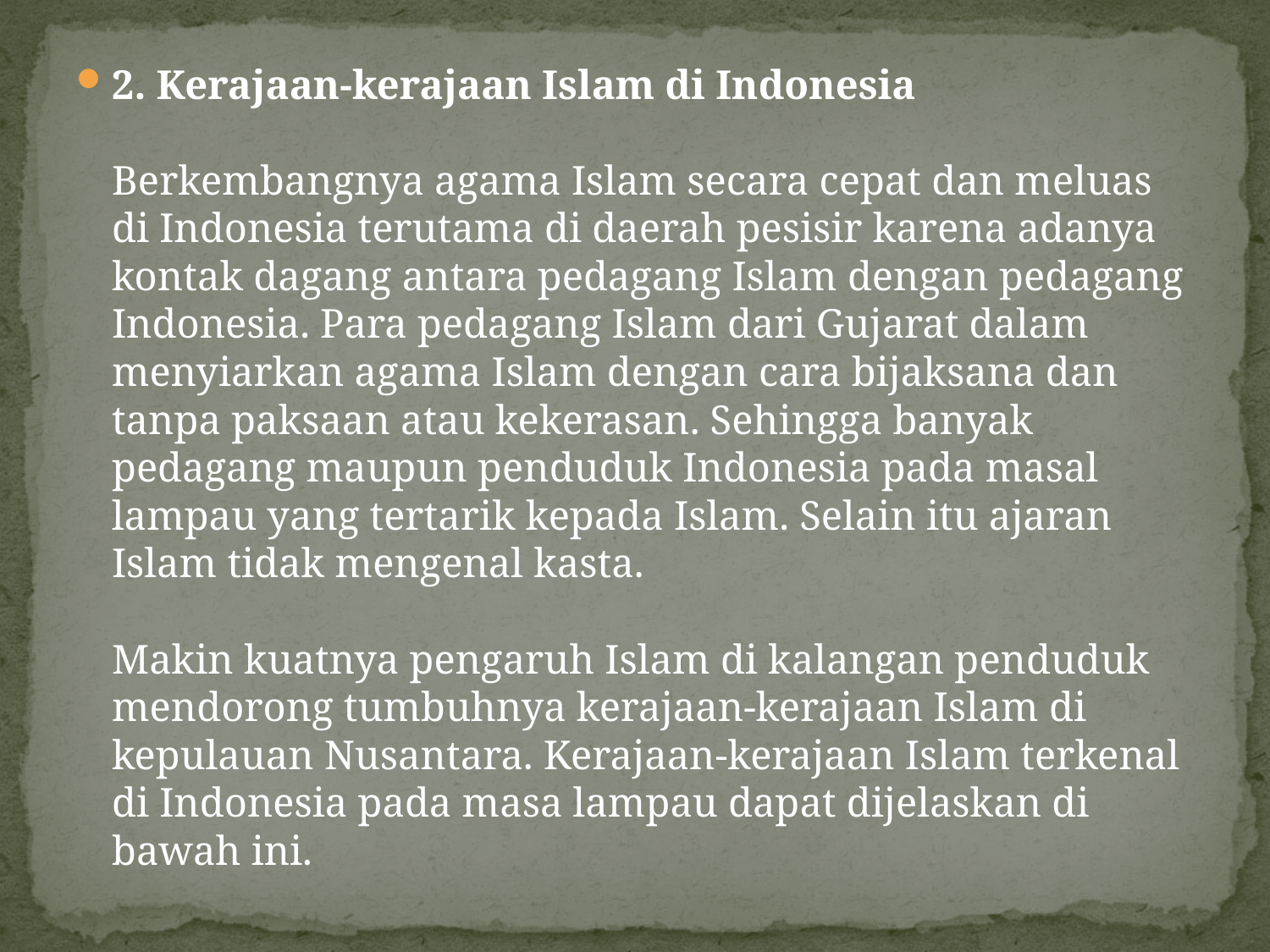

2. Kerajaan-kerajaan Islam di Indonesia
Berkembangnya agama Islam secara cepat dan meluas di Indonesia terutama di daerah pesisir karena adanya kontak dagang antara pedagang Islam dengan pedagang Indonesia. Para pedagang Islam dari Gujarat dalam menyiarkan agama Islam dengan cara bijaksana dan tanpa paksaan atau kekerasan. Sehingga banyak pedagang maupun penduduk Indonesia pada masal lampau yang tertarik kepada Islam. Selain itu ajaran Islam tidak mengenal kasta.
Makin kuatnya pengaruh Islam di kalangan penduduk mendorong tumbuhnya kerajaan-kerajaan Islam di kepulauan Nusantara. Kerajaan-kerajaan Islam terkenal di Indonesia pada masa lampau dapat dijelaskan di bawah ini.